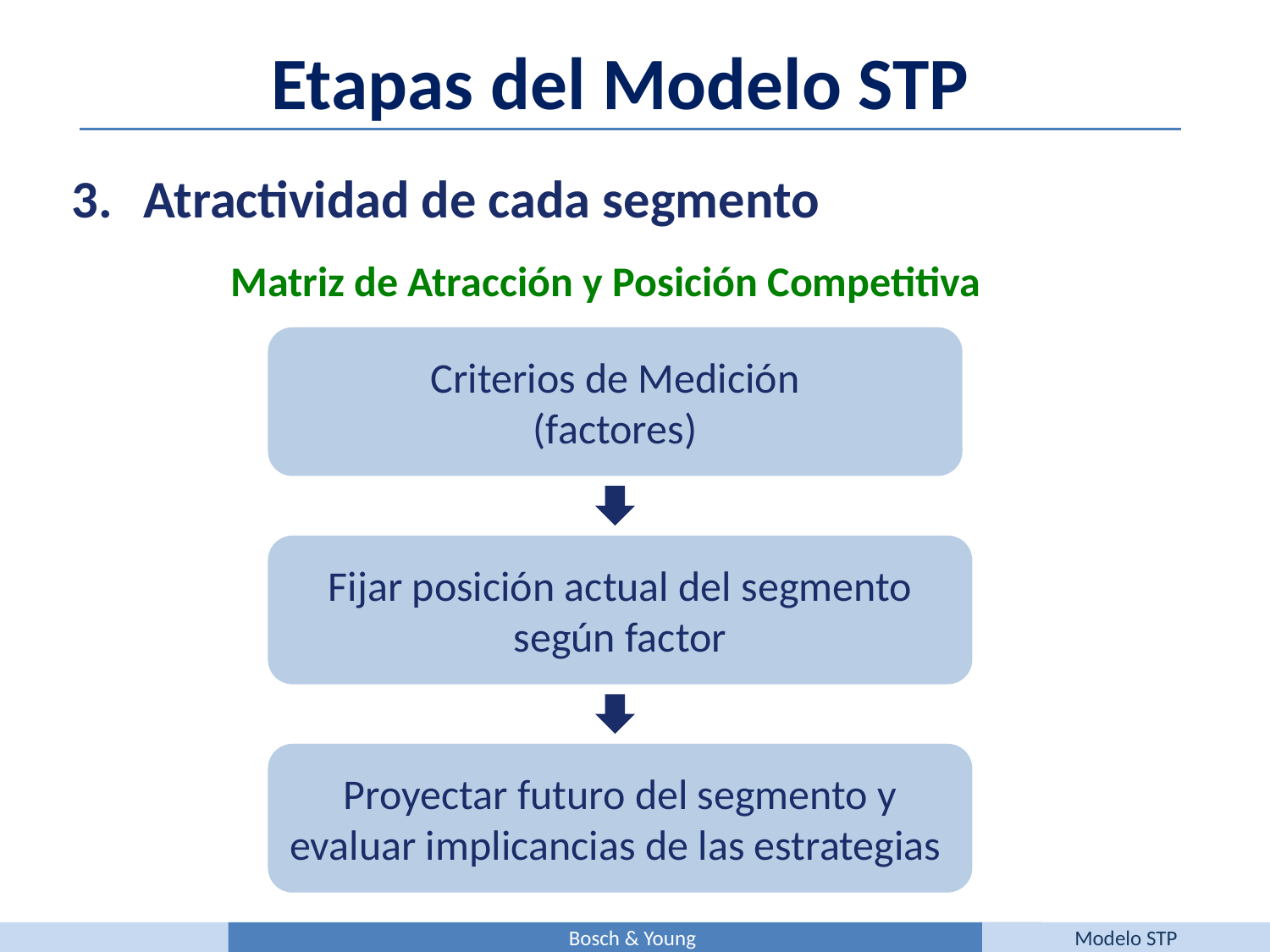

Etapas del Modelo STP
Atractividad de cada segmento
Matriz de Atracción y Posición Competitiva
Criterios de Medición
(factores)

Fijar posición actual del segmento según factor

Proyectar futuro del segmento y evaluar implicancias de las estrategias

Bosch & Young
Modelo STP